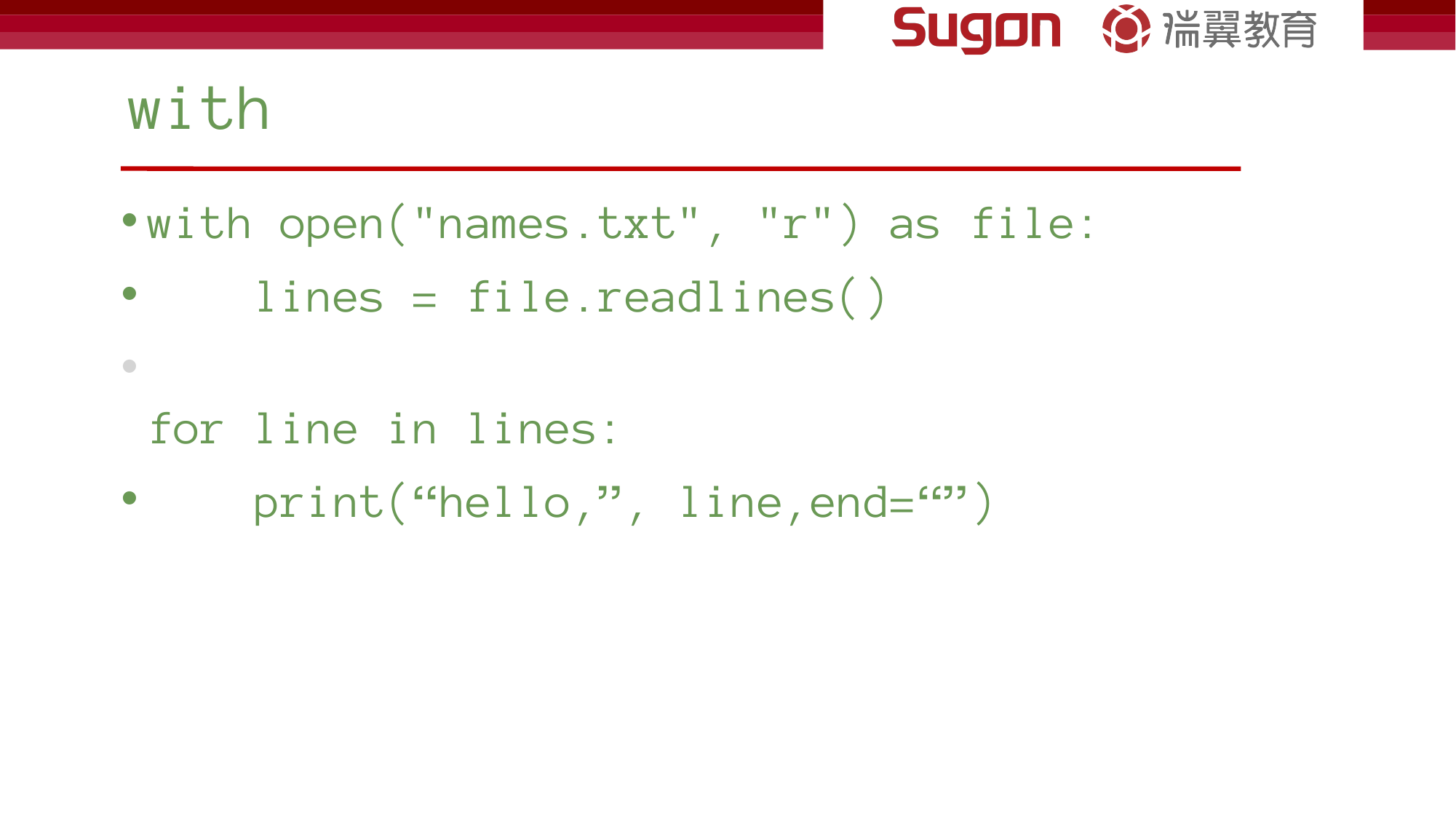

# with
with open("names.txt", "r") as file:
    lines = file.readlines()
for line in lines:
    print(“hello,”, line,end=“”)